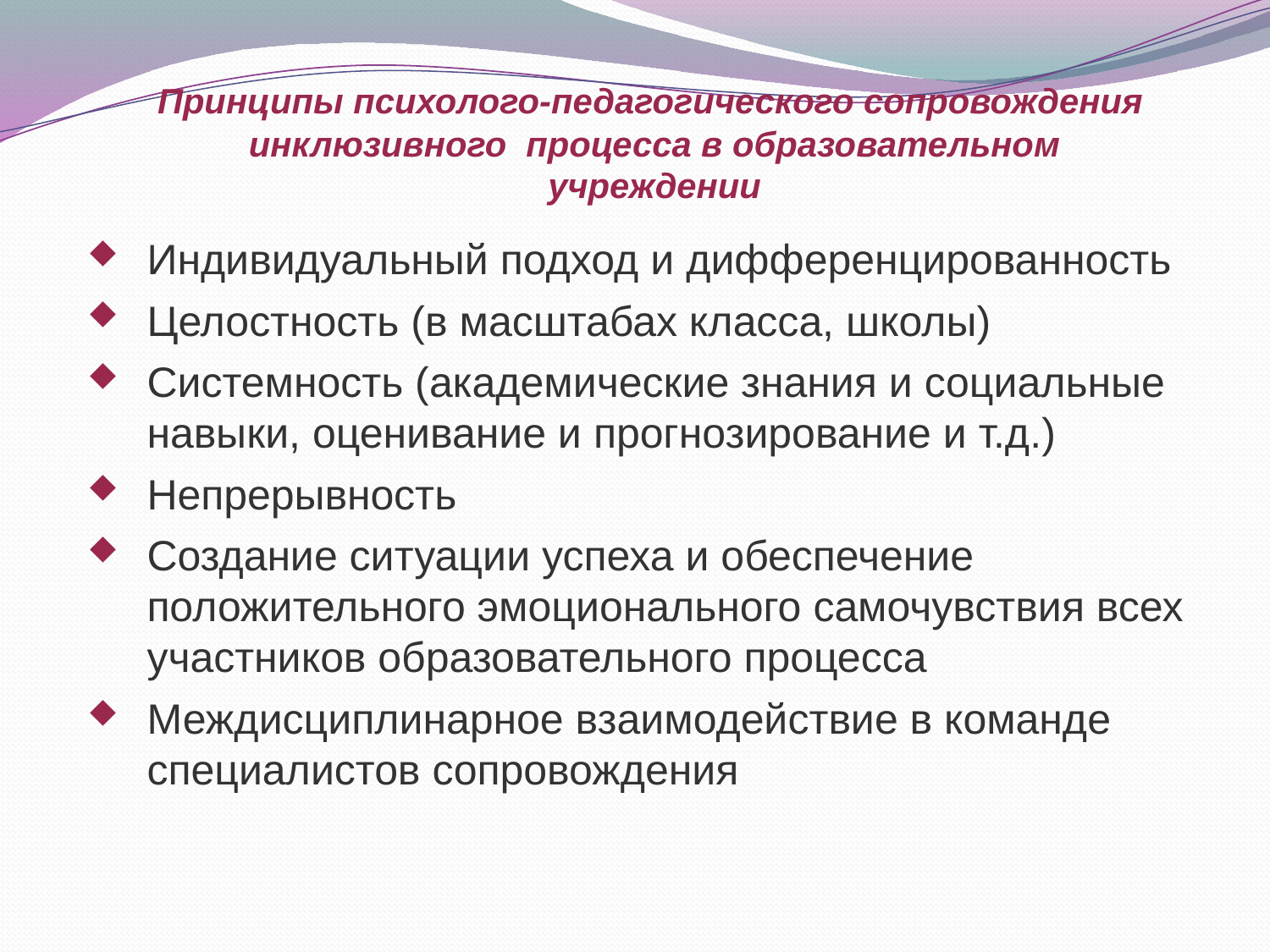

Принципы психолого-педагогического сопровождения инклюзивного  процесса в образовательном учреждении
Индивидуальный подход и дифференцированность
Целостность (в масштабах класса, школы)
Системность (академические знания и социальные навыки, оценивание и прогнозирование и т.д.)
Непрерывность
Создание ситуации успеха и обеспечение положительного эмоционального самочувствия всех участников образовательного процесса
Междисциплинарное взаимодействие в команде специалистов сопровождения